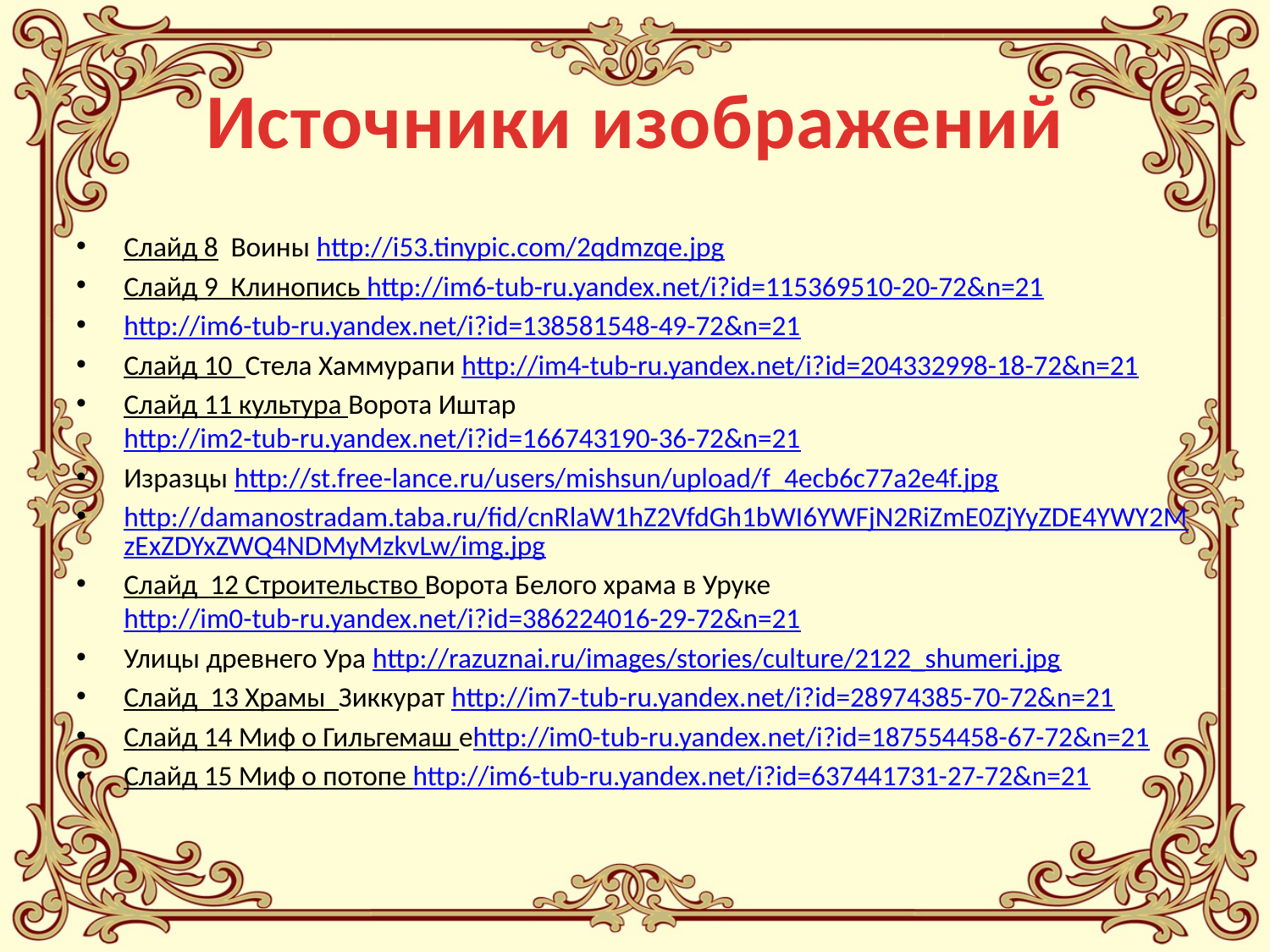

# Источники изображений
Слайд 8  Воины http://i53.tinypic.com/2qdmzqe.jpg
Слайд 9  Клинопись http://im6-tub-ru.yandex.net/i?id=115369510-20-72&n=21
http://im6-tub-ru.yandex.net/i?id=138581548-49-72&n=21
Слайд 10  Стела Хаммурапи http://im4-tub-ru.yandex.net/i?id=204332998-18-72&n=21
Слайд 11 культура Ворота Иштар http://im2-tub-ru.yandex.net/i?id=166743190-36-72&n=21
Изразцы http://st.free-lance.ru/users/mishsun/upload/f_4ecb6c77a2e4f.jpg
http://damanostradam.taba.ru/fid/cnRlaW1hZ2VfdGh1bWI6YWFjN2RiZmE0ZjYyZDE4YWY2MzExZDYxZWQ4NDMyMzkvLw/img.jpg
Слайд  12 Строительство Ворота Белого храма в Уруке http://im0-tub-ru.yandex.net/i?id=386224016-29-72&n=21
Улицы древнего Ура http://razuznai.ru/images/stories/culture/2122_shumeri.jpg
Слайд  13 Храмы  Зиккурат http://im7-tub-ru.yandex.net/i?id=28974385-70-72&n=21
Слайд 14 Миф о Гильгемаш еhttp://im0-tub-ru.yandex.net/i?id=187554458-67-72&n=21
Слайд 15 Миф о потопе http://im6-tub-ru.yandex.net/i?id=637441731-27-72&n=21